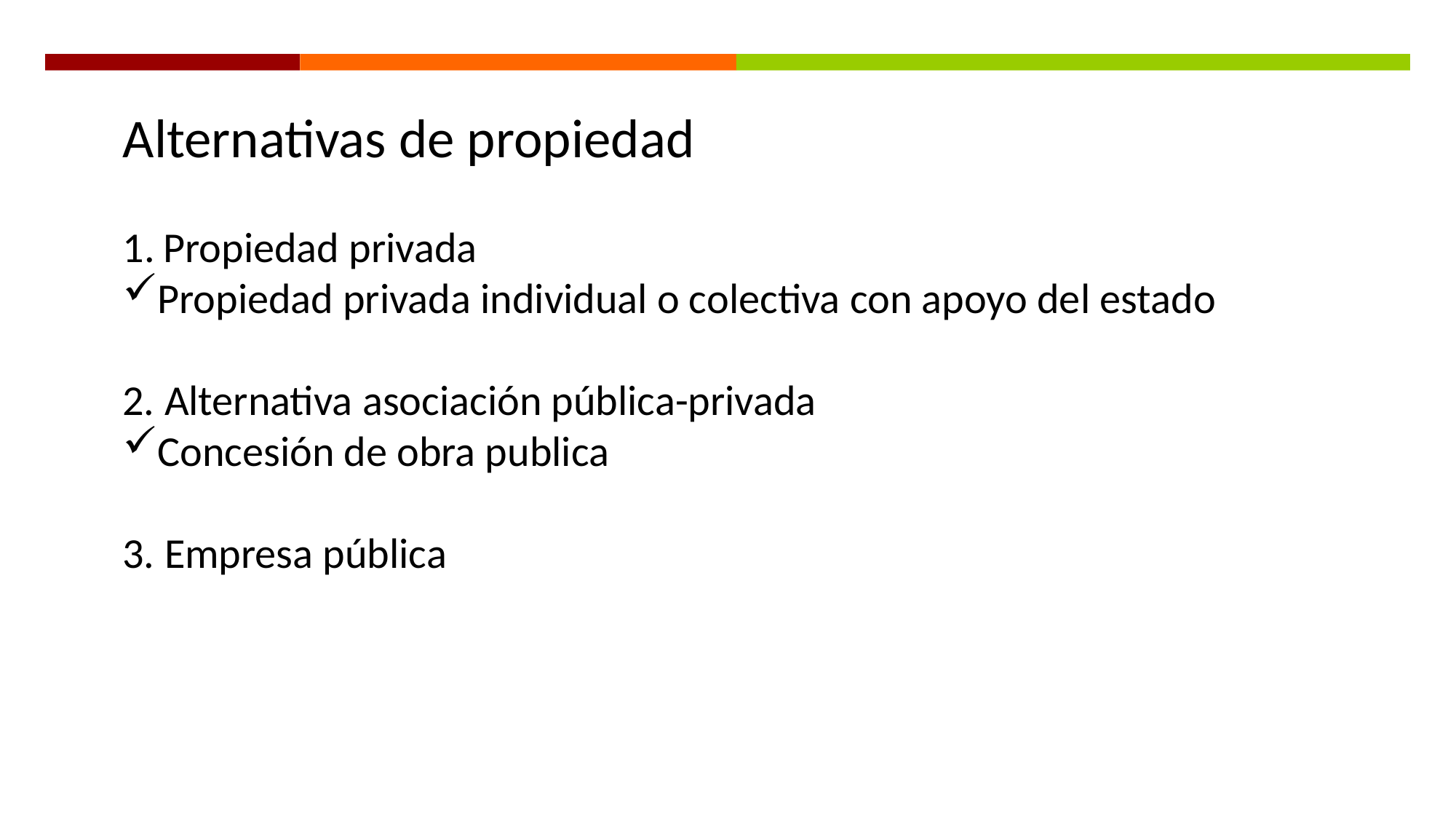

Alternativas de propiedad

Propiedad privada
Propiedad privada individual o colectiva con apoyo del estado

2. Alternativa asociación pública-privada
Concesión de obra publica

3. Empresa pública